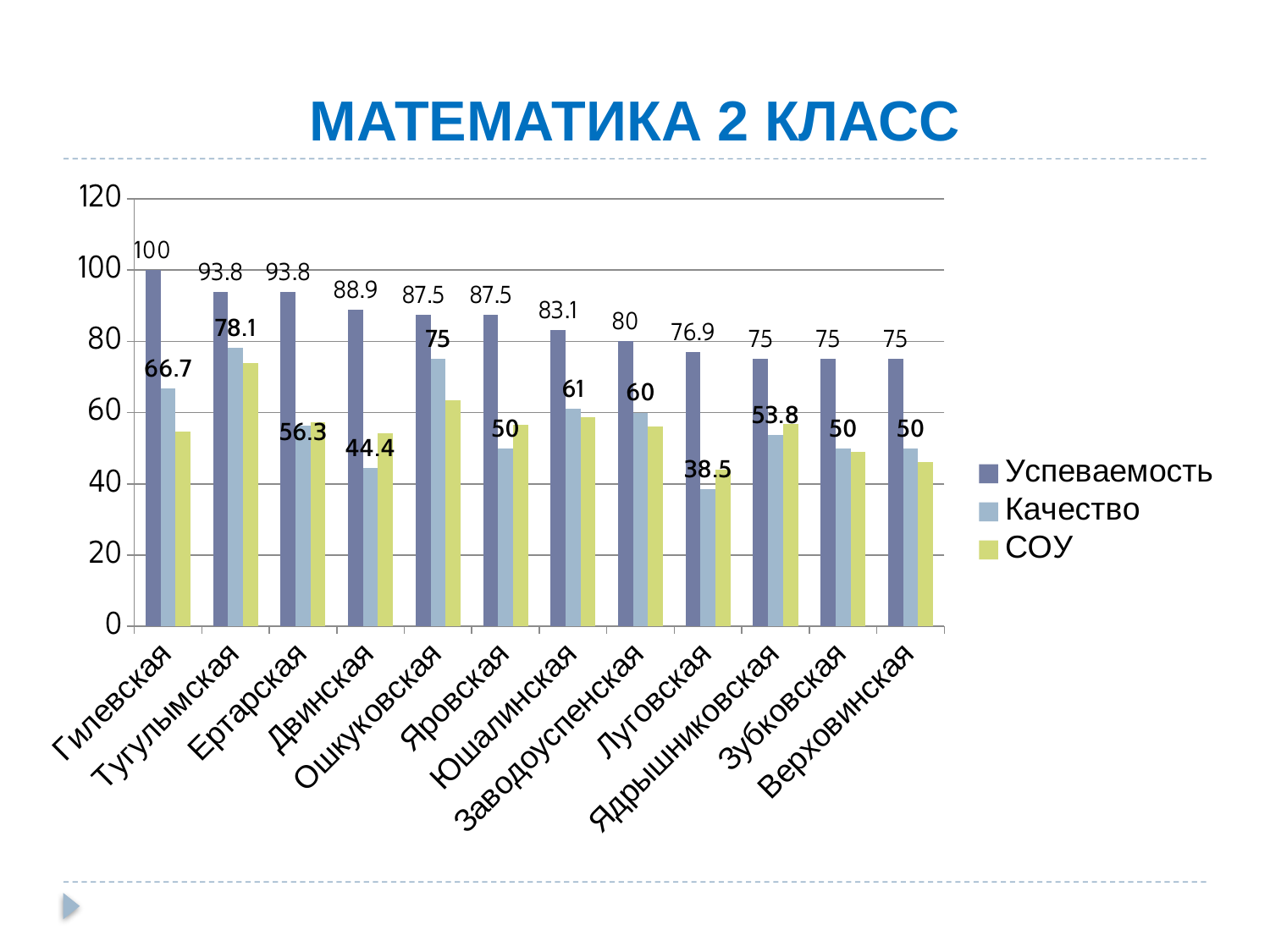

# МАТЕМАТИКА 2 КЛАСС

### Chart

| Category | Успеваемость | Качество | СОУ |
|---|---|---|---|
| Гилевская | 100.0 | 66.7 | 54.7 |
| Тугулымская | 93.8 | 78.1 | 73.9 |
| Ертарская | 93.8 | 56.3 | 57.3 |
| Двинская | 88.9 | 44.4 | 54.2 |
| Ошкуковская | 87.5 | 75.0 | 63.5 |
| Яровская | 87.5 | 50.0 | 56.5 |
| Юшалинская | 83.1 | 61.0 | 58.8 |
| Заводоуспенская | 80.0 | 60.0 | 56.0 |
| Луговская | 76.9 | 38.5 | 44.0 |
| Ядрышниковская | 75.0 | 53.8 | 56.7 |
| Зубковская | 75.0 | 50.0 | 49.0 |
| Верховинская | 75.0 | 50.0 | 46.0 |